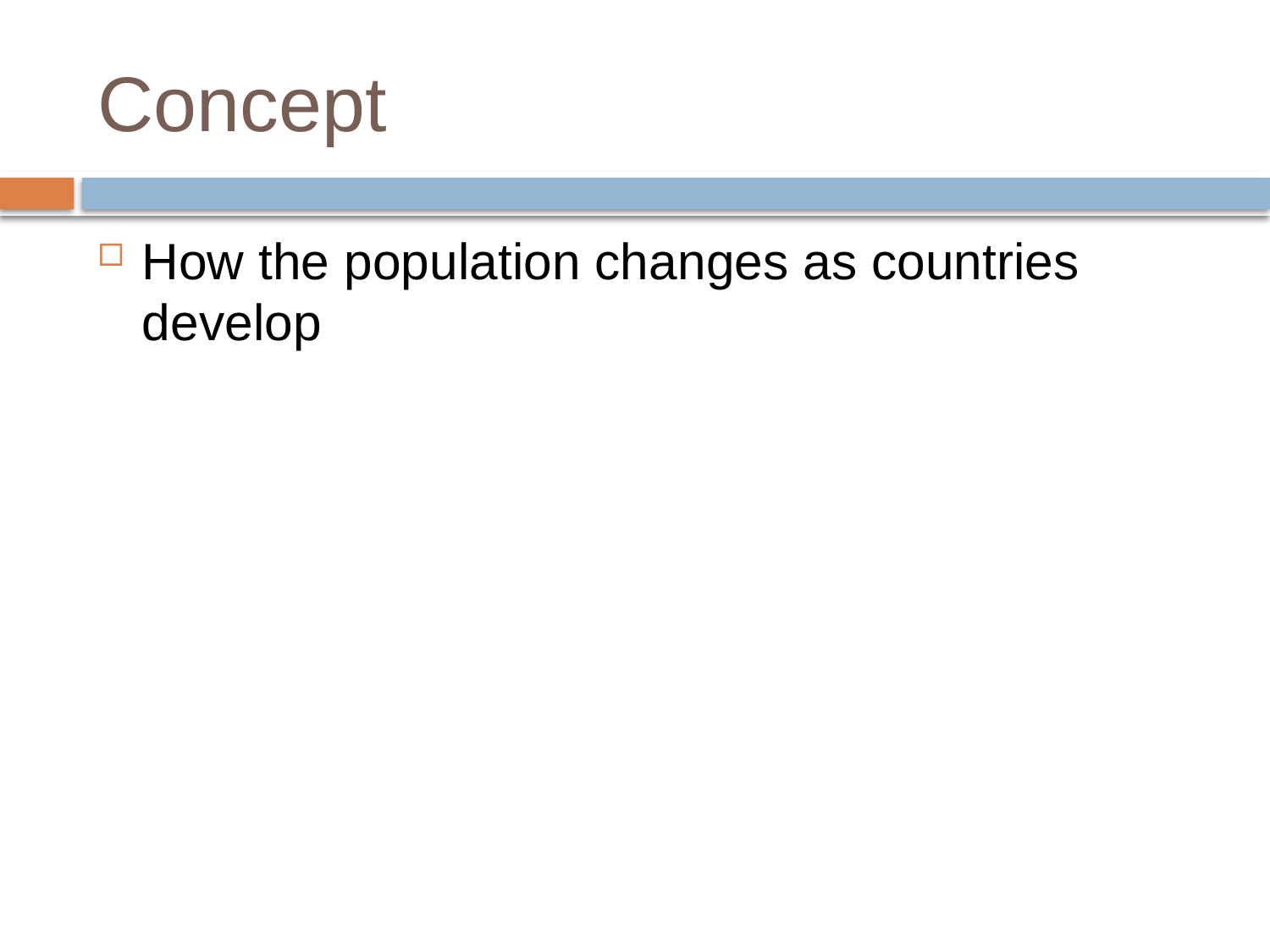

# Concept
How the population changes as countries develop